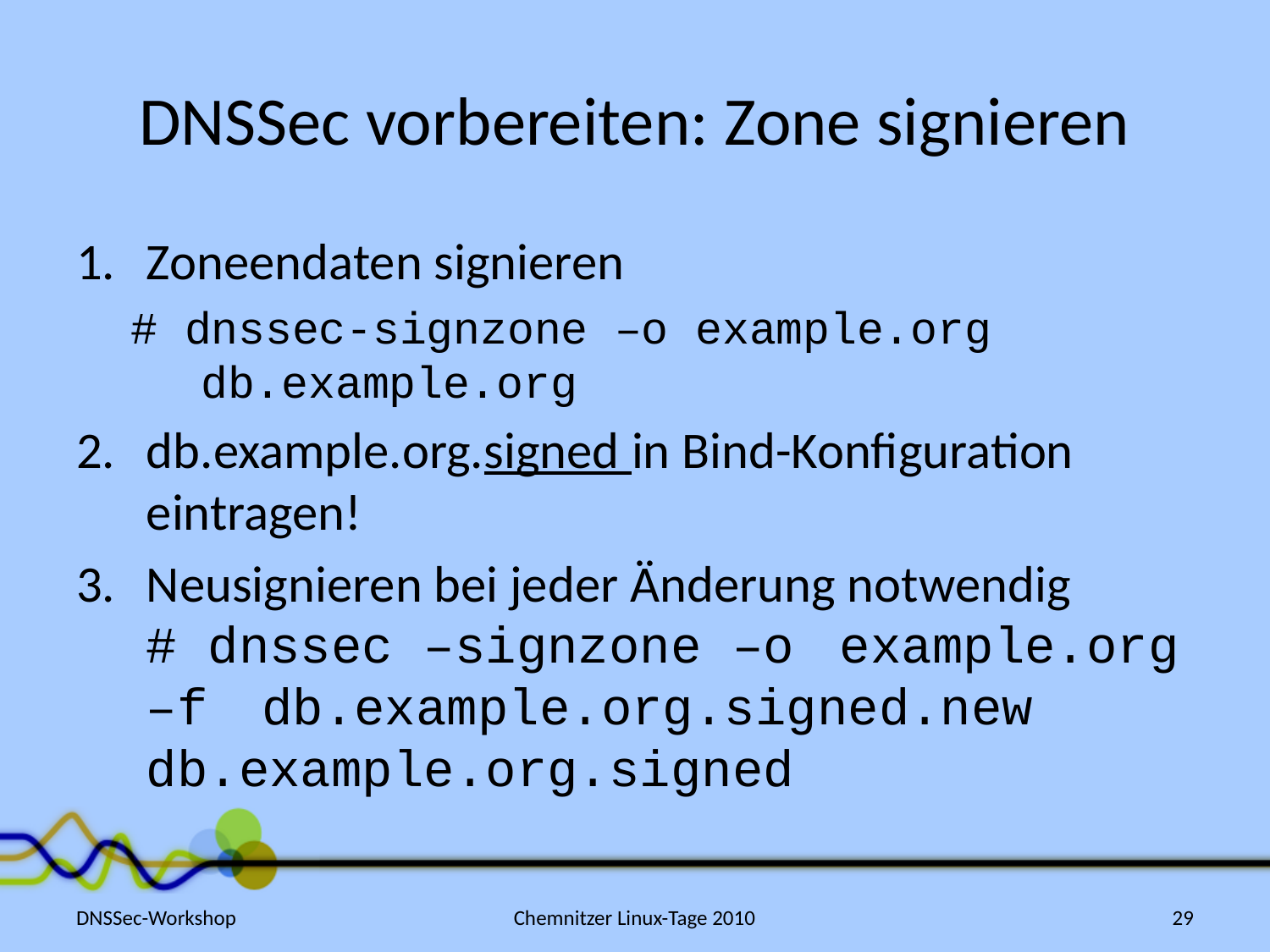

# DNSSec vorbereiten: Zone signieren
Zoneendaten signieren
# dnssec-signzone –o example.org db.example.org
db.example.org.signed in Bind-Konfiguration eintragen!
Neusignieren bei jeder Änderung notwendig
# dnssec –signzone –o 	example.org –f 	db.example.org.signed.new 	db.example.org.signed
DNSSec-Workshop
Chemnitzer Linux-Tage 2010
29